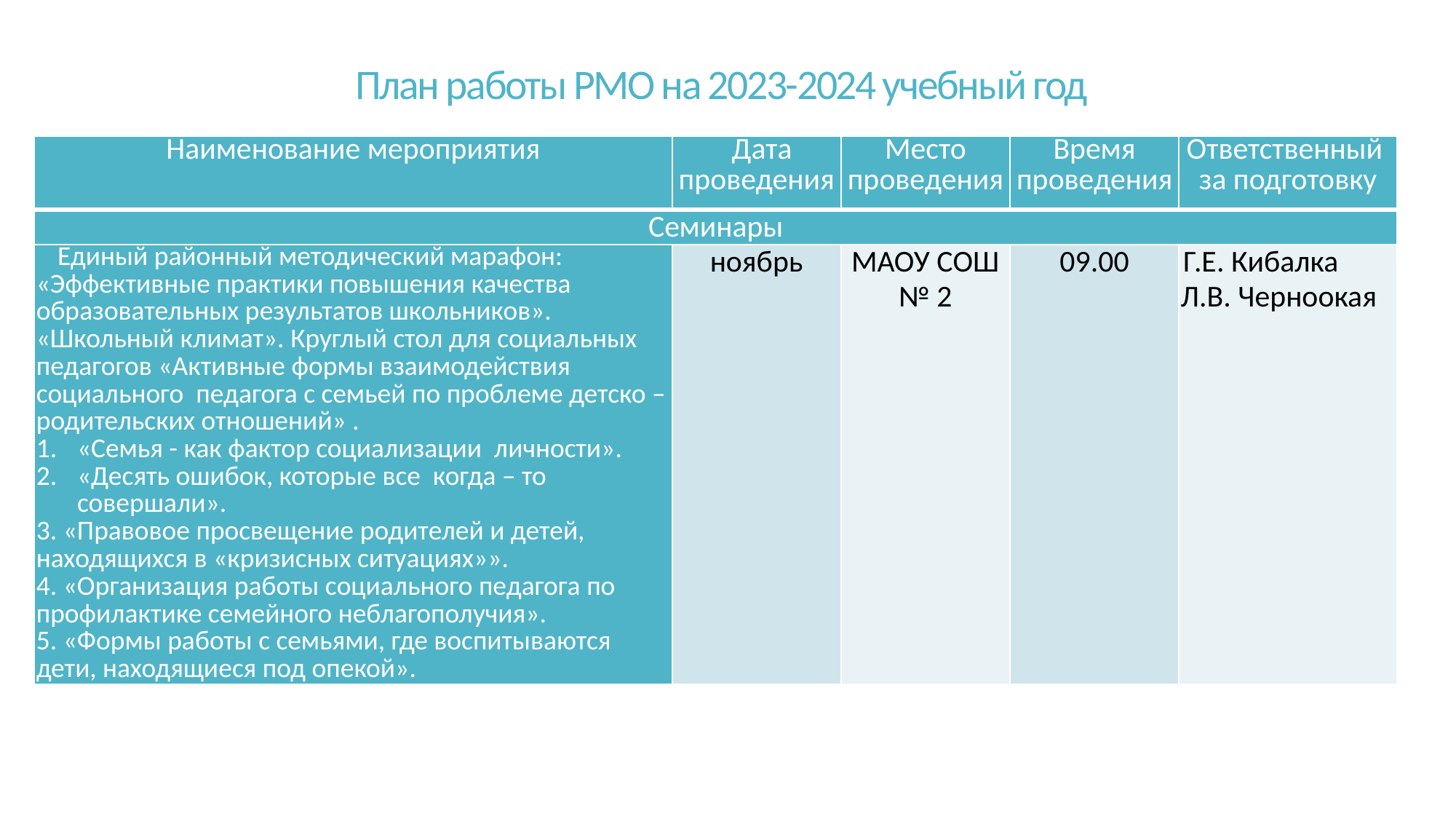

# План работы РМО на 2023-2024 учебный год
| Наименование мероприятия | Дата проведения | Место проведения | Время прове­дения | Ответственный за подготовку |
| --- | --- | --- | --- | --- |
| Семинары |  |  |  |  |
| Единый районный методический марафон: «Эффективные практики повышения качества образовательных результатов школьников». «Школьный климат». Круглый стол для социальных педагогов «Активные формы взаимодействия социального педагога с семьей по проблеме детско – родительских отношений» . «Семья - как фактор социализации личности». «Десять ошибок, которые все когда – то совершали». 3. «Правовое просвещение родителей и детей, находящихся в «кризисных ситуациях»». 4. «Организация работы социального педагога по профилактике семейного неблагополучия». 5. «Формы работы с семьями, где воспитываются дети, находящиеся под опекой». | ноябрь | МАОУ СОШ № 2 | 09.00 | Г.Е. Кибалка Л.В. Черноокая |